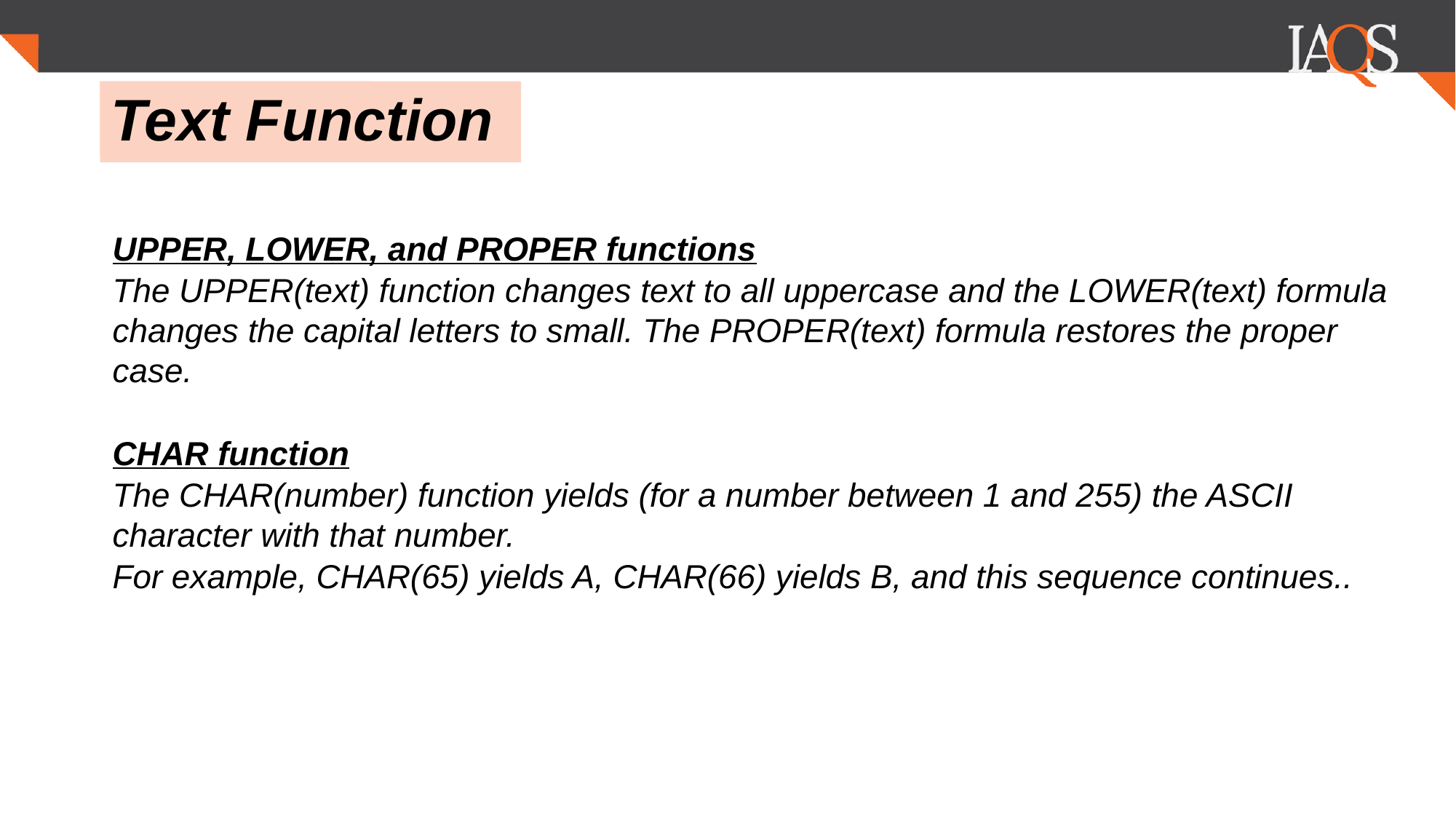

.

# Text Function
UPPER, LOWER, and PROPER functions
The UPPER(text) function changes text to all uppercase and the LOWER(text) formula changes the capital letters to small. The PROPER(text) formula restores the proper case.

CHAR function
The CHAR(number) function yields (for a number between 1 and 255) the ASCII character with that number.
For example, CHAR(65) yields A, CHAR(66) yields B, and this sequence continues..